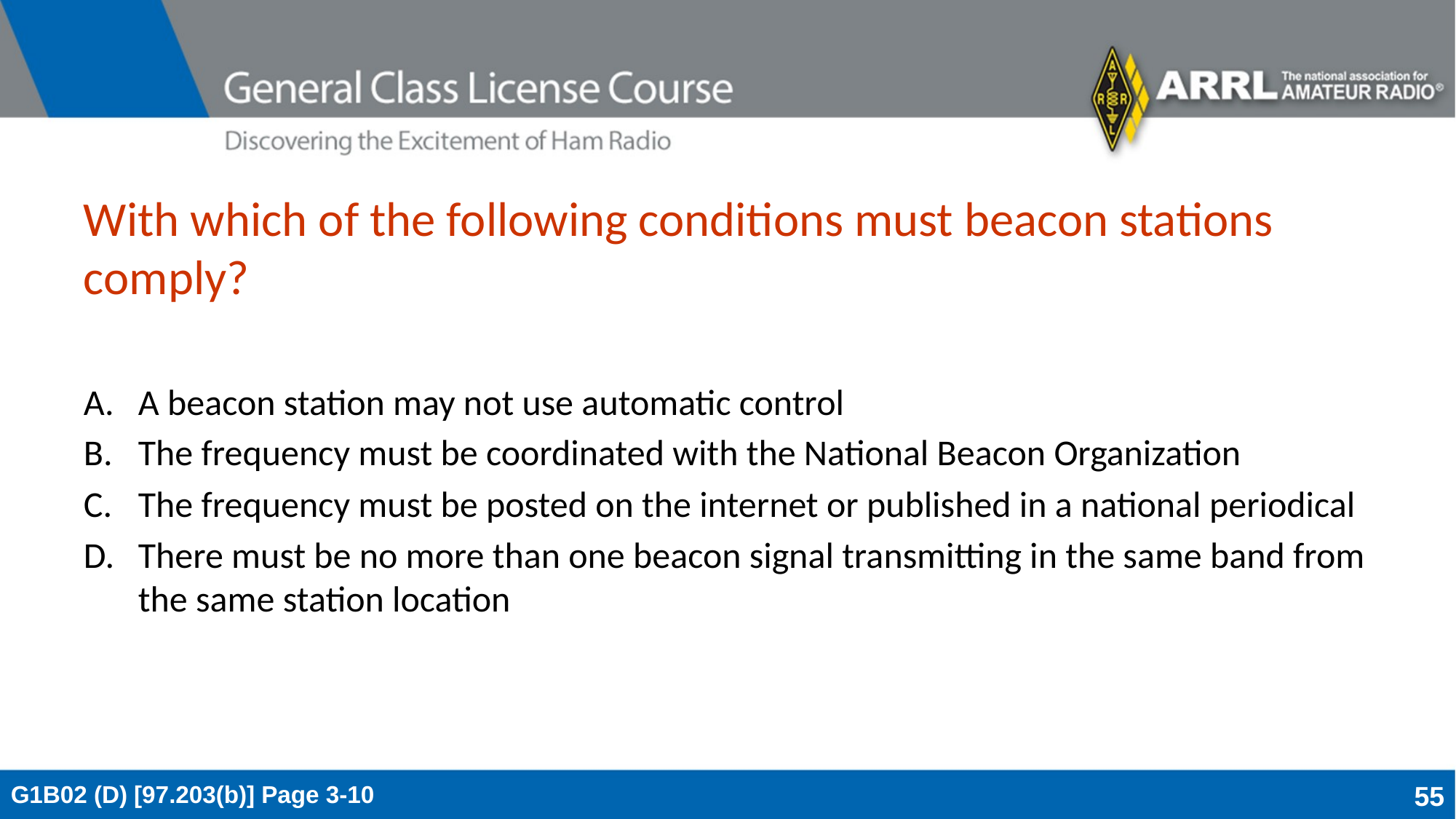

# With which of the following conditions must beacon stations comply?
A beacon station may not use automatic control
The frequency must be coordinated with the National Beacon Organization
The frequency must be posted on the internet or published in a national periodical
There must be no more than one beacon signal transmitting in the same band from the same station location
G1B02 (D) [97.203(b)] Page 3-10
55